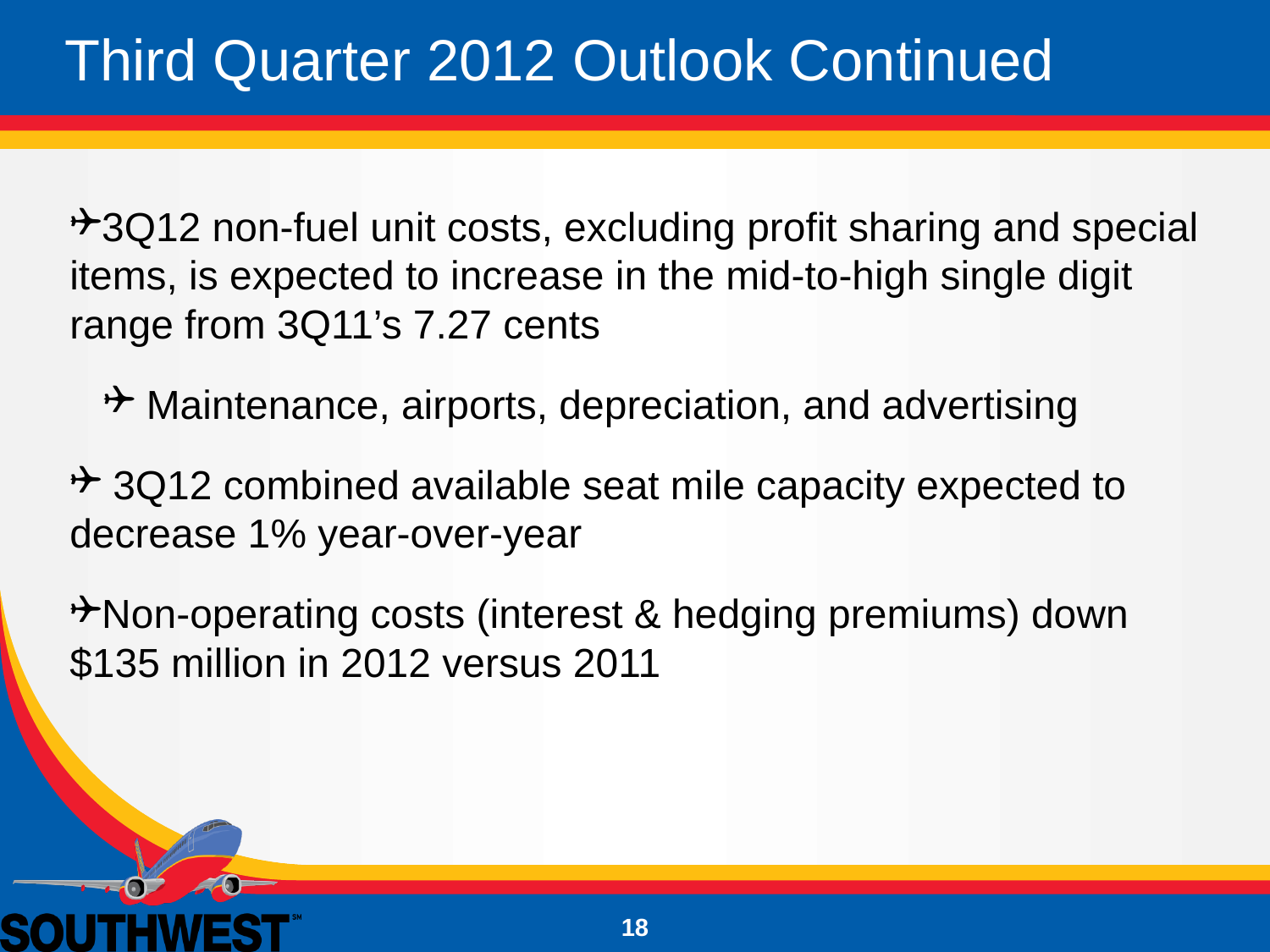

# Third Quarter 2012 Outlook Continued
3Q12 non-fuel unit costs, excluding profit sharing and special items, is expected to increase in the mid-to-high single digit range from 3Q11’s 7.27 cents
 Maintenance, airports, depreciation, and advertising
 3Q12 combined available seat mile capacity expected to decrease 1% year-over-year
Non-operating costs (interest & hedging premiums) down $135 million in 2012 versus 2011
18